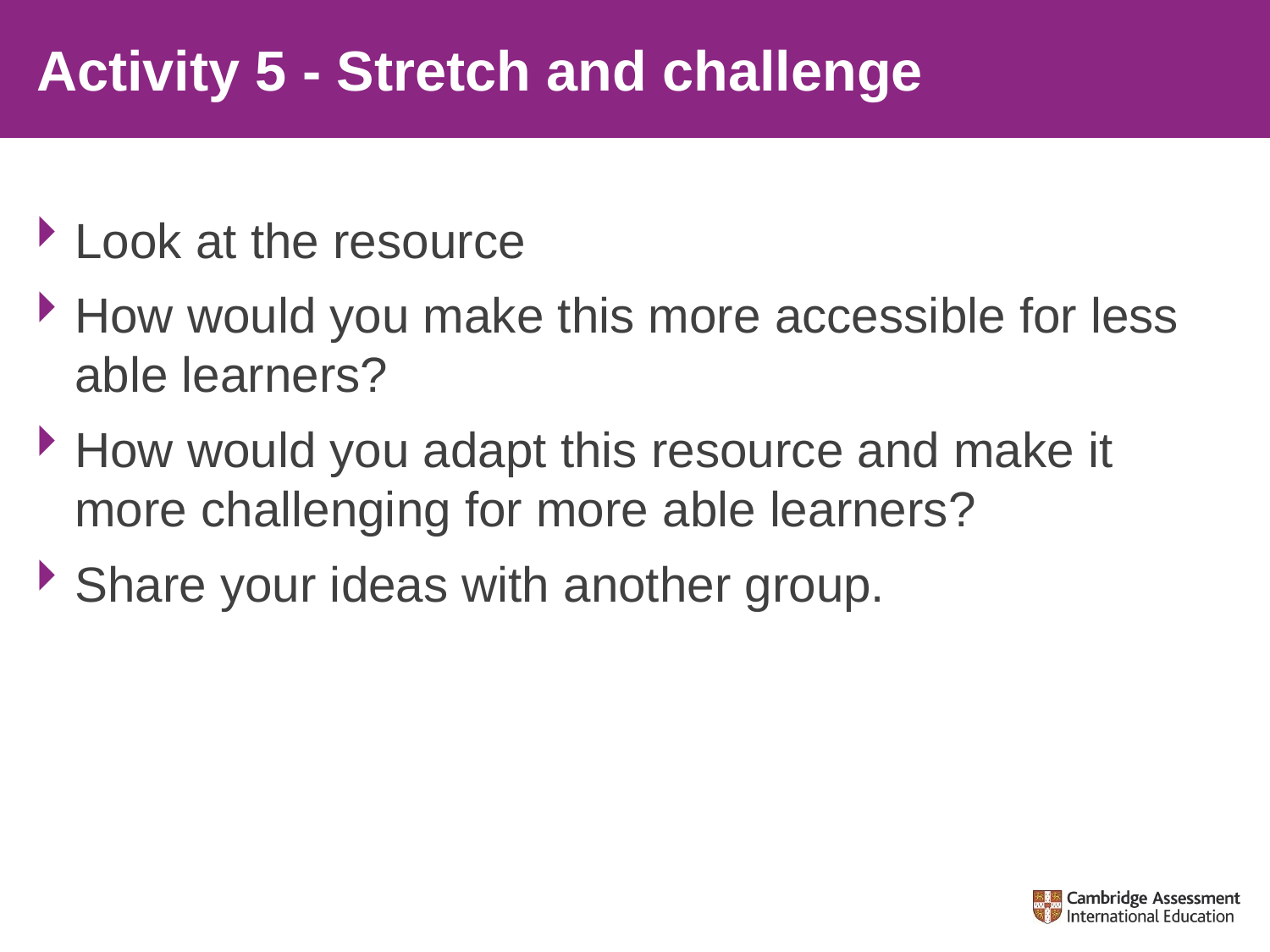

# Activity 5 - Stretch and challenge
Look at the resource
How would you make this more accessible for less able learners?
How would you adapt this resource and make it more challenging for more able learners?
Share your ideas with another group.